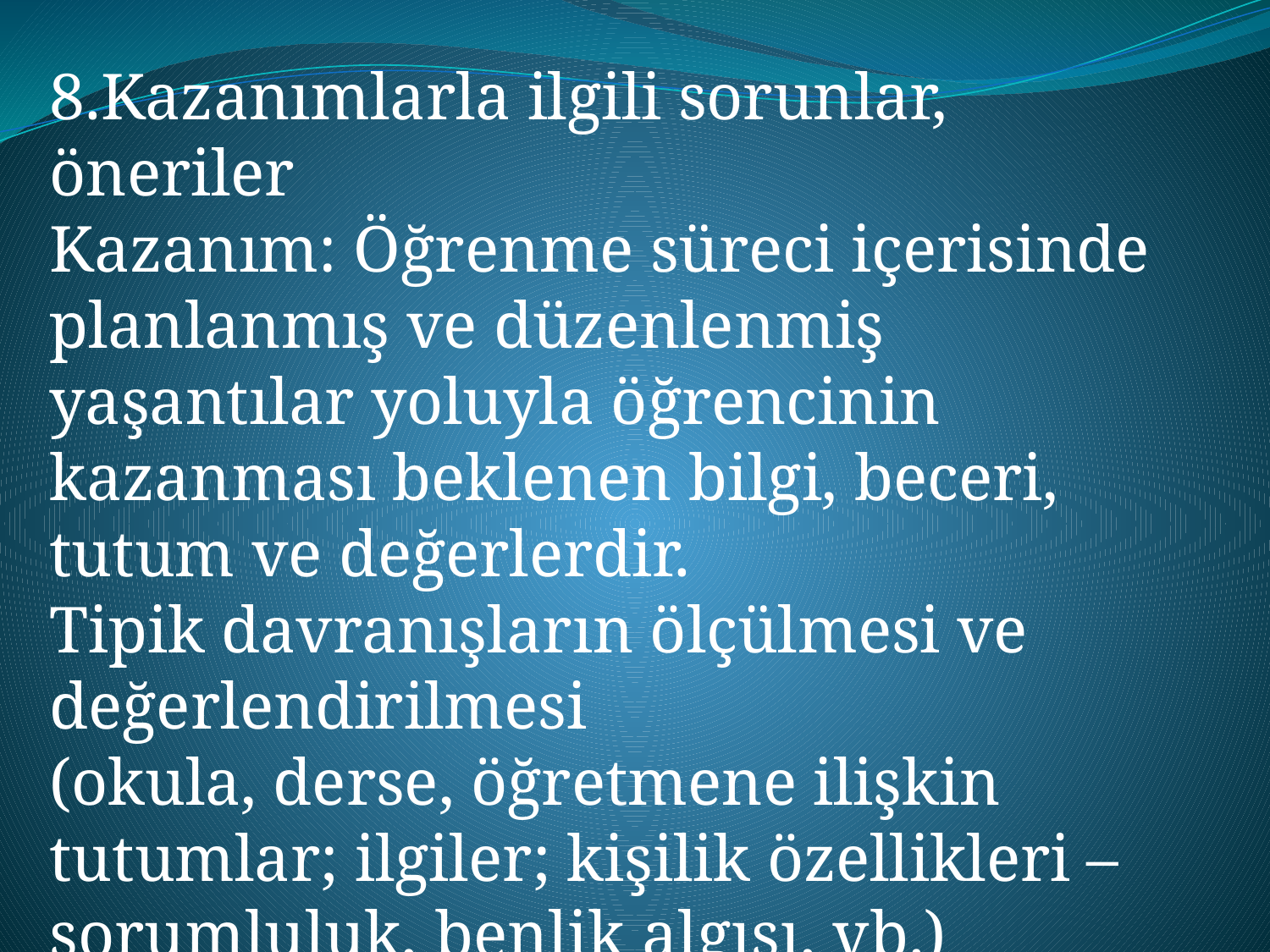

8.Kazanımlarla ilgili sorunlar, öneriler
Kazanım: Öğrenme süreci içerisinde planlanmış ve düzenlenmiş yaşantılar yoluyla öğrencinin kazanması beklenen bilgi, beceri, tutum ve değerlerdir.
Tipik davranışların ölçülmesi ve değerlendirilmesi
(okula, derse, öğretmene ilişkin tutumlar; ilgiler; kişilik özellikleri –sorumluluk, benlik algısı, vb.)